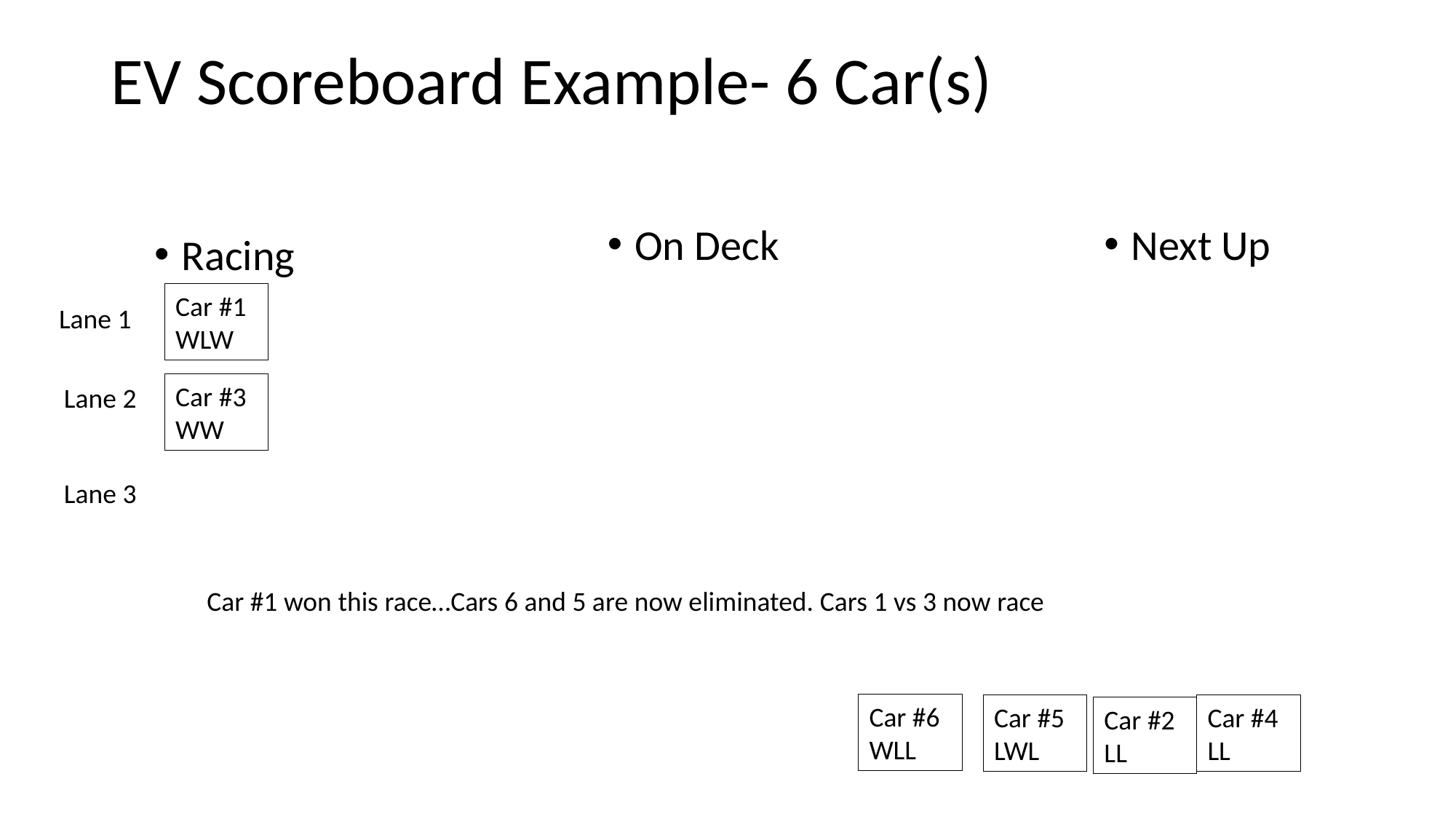

# EV Scoreboard Example- 6 Car(s)
On Deck
Next Up
Racing

Car #1
WLW
Lane 1
Car #3
WW
Lane 2
Lane 3
Car #1 won this race…Cars 6 and 5 are now eliminated. Cars 1 vs 3 now race
Car #6
WLL
Car #5
LWL
Car #4
LL
Car #2
LL